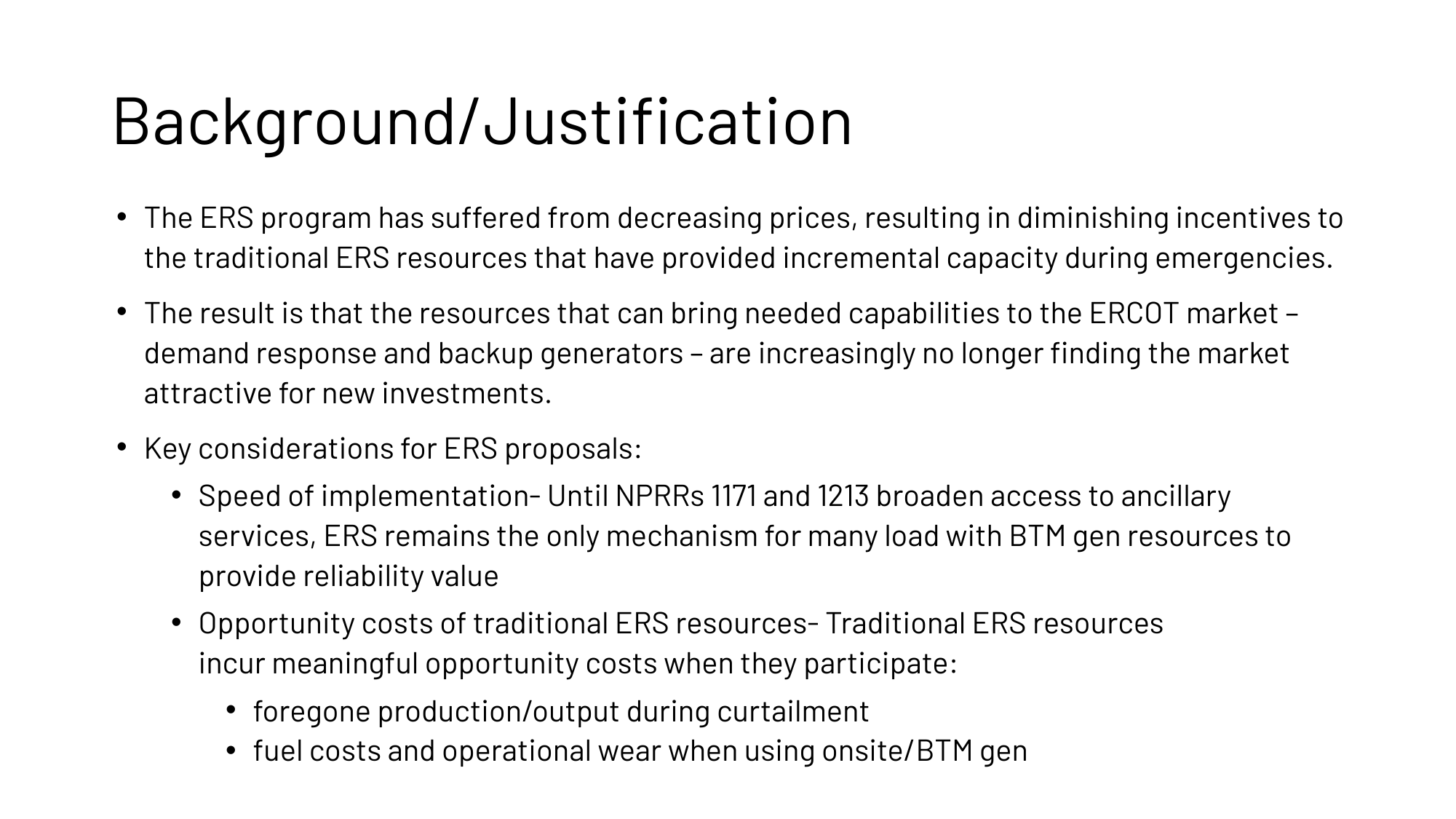

# Background/Justification
The ERS program has suffered from decreasing prices, resulting in diminishing incentives to the traditional ERS resources that have provided incremental capacity during emergencies.
The result is that the resources that can bring needed capabilities to the ERCOT market – demand response and backup generators – are increasingly no longer finding the market attractive for new investments.
Key considerations for ERS proposals:
Speed of implementation- Until NPRRs 1171 and 1213 broaden access to ancillary services, ERS remains the only mechanism for many load with BTM gen resources to provide reliability value
Opportunity costs of traditional ERS resources- Traditional ERS resources incur meaningful opportunity costs when they participate:
foregone production/output during curtailment
fuel costs and operational wear when using onsite/BTM gen